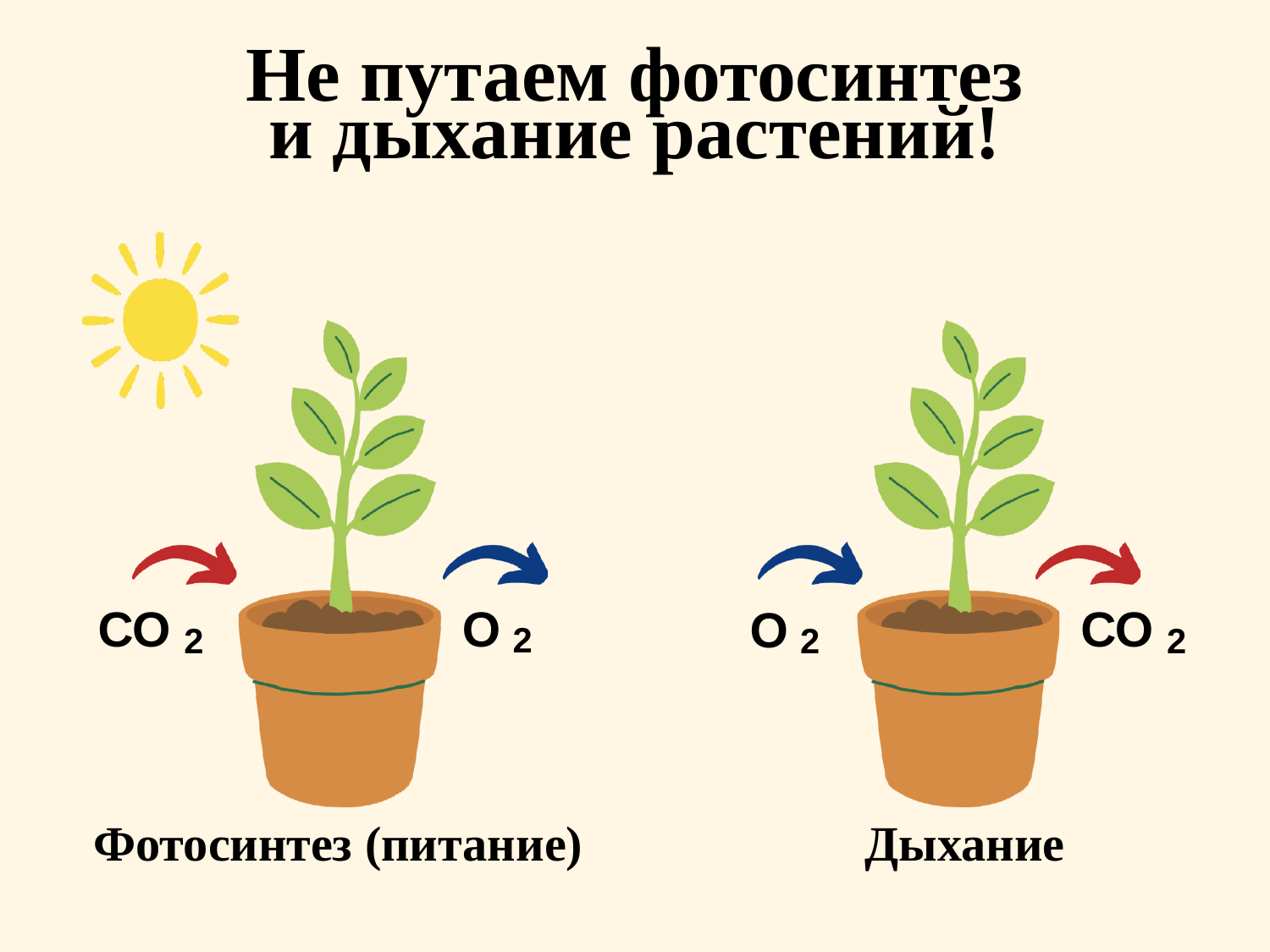

Не путаем фотосинтез
и дыхание растений!

СО
О
СО
О
2
2
2
2
   Фотосинтез (питание)                       Дыхание